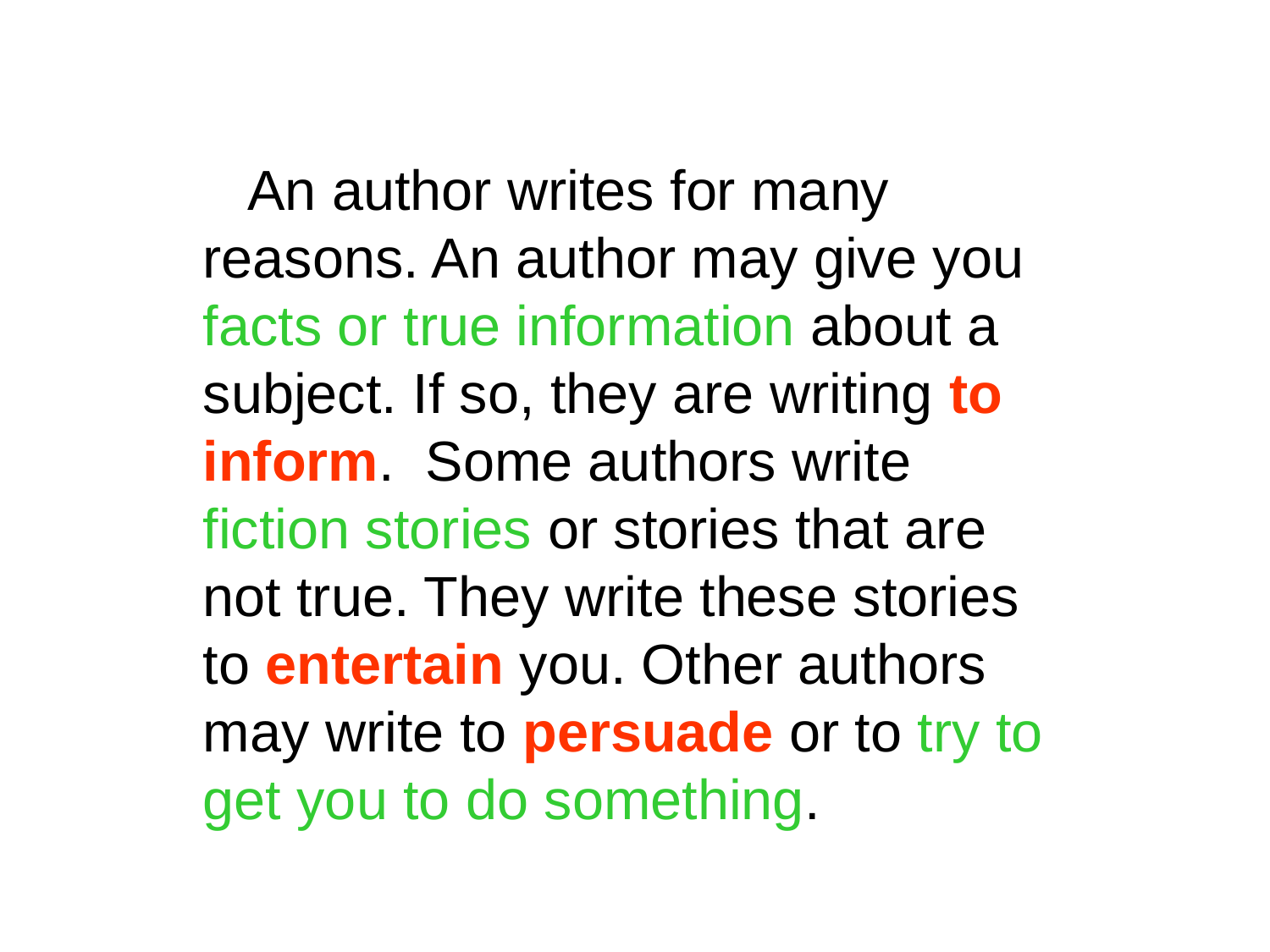

An author writes for many reasons. An author may give you facts or true information about a subject. If so, they are writing to inform.  Some authors write fiction stories or stories that are not true. They write these stories to entertain you. Other authors may write to persuade or to try to get you to do something.